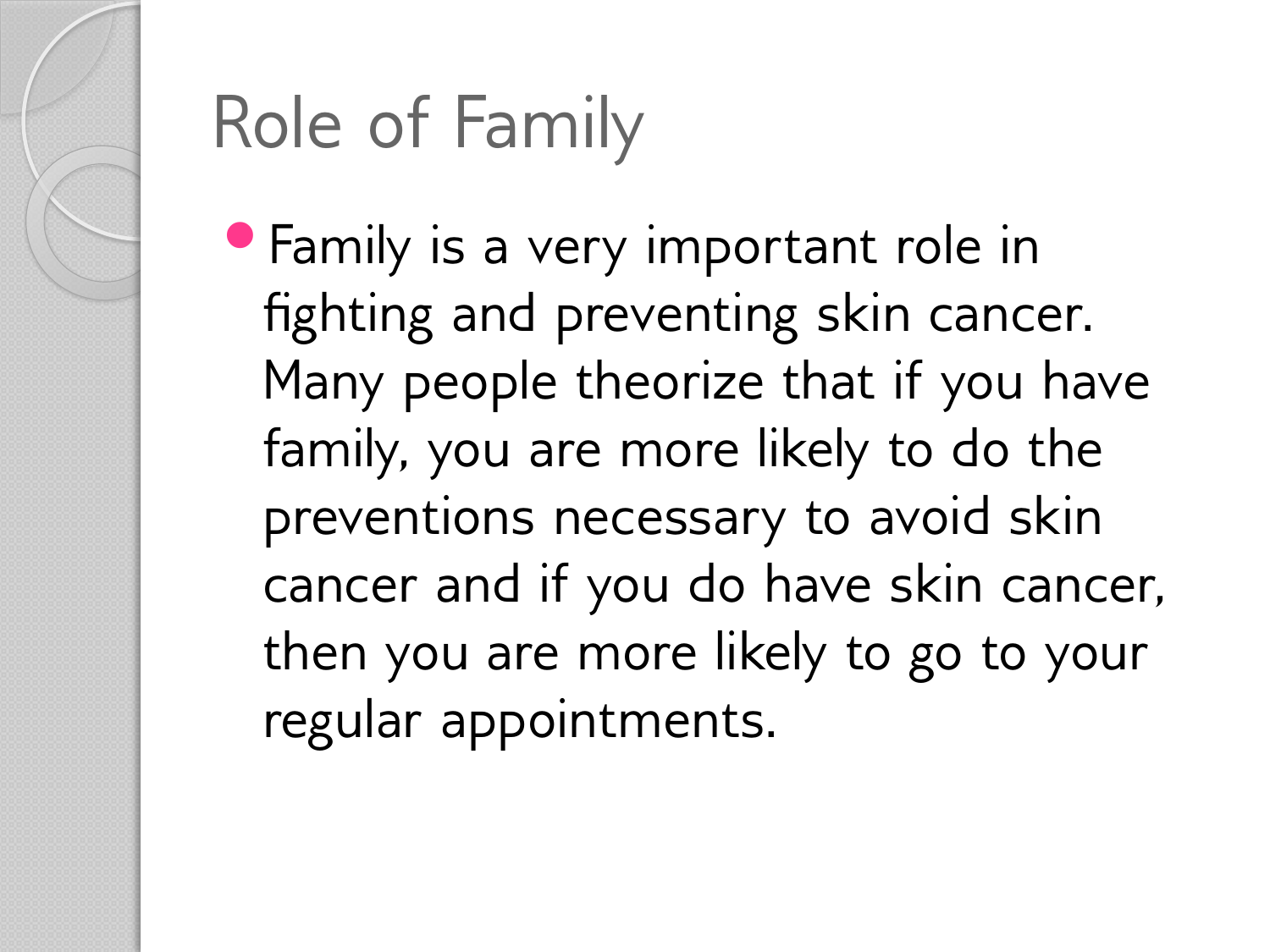

# Role of Family
Family is a very important role in fighting and preventing skin cancer. Many people theorize that if you have family, you are more likely to do the preventions necessary to avoid skin cancer and if you do have skin cancer, then you are more likely to go to your regular appointments.